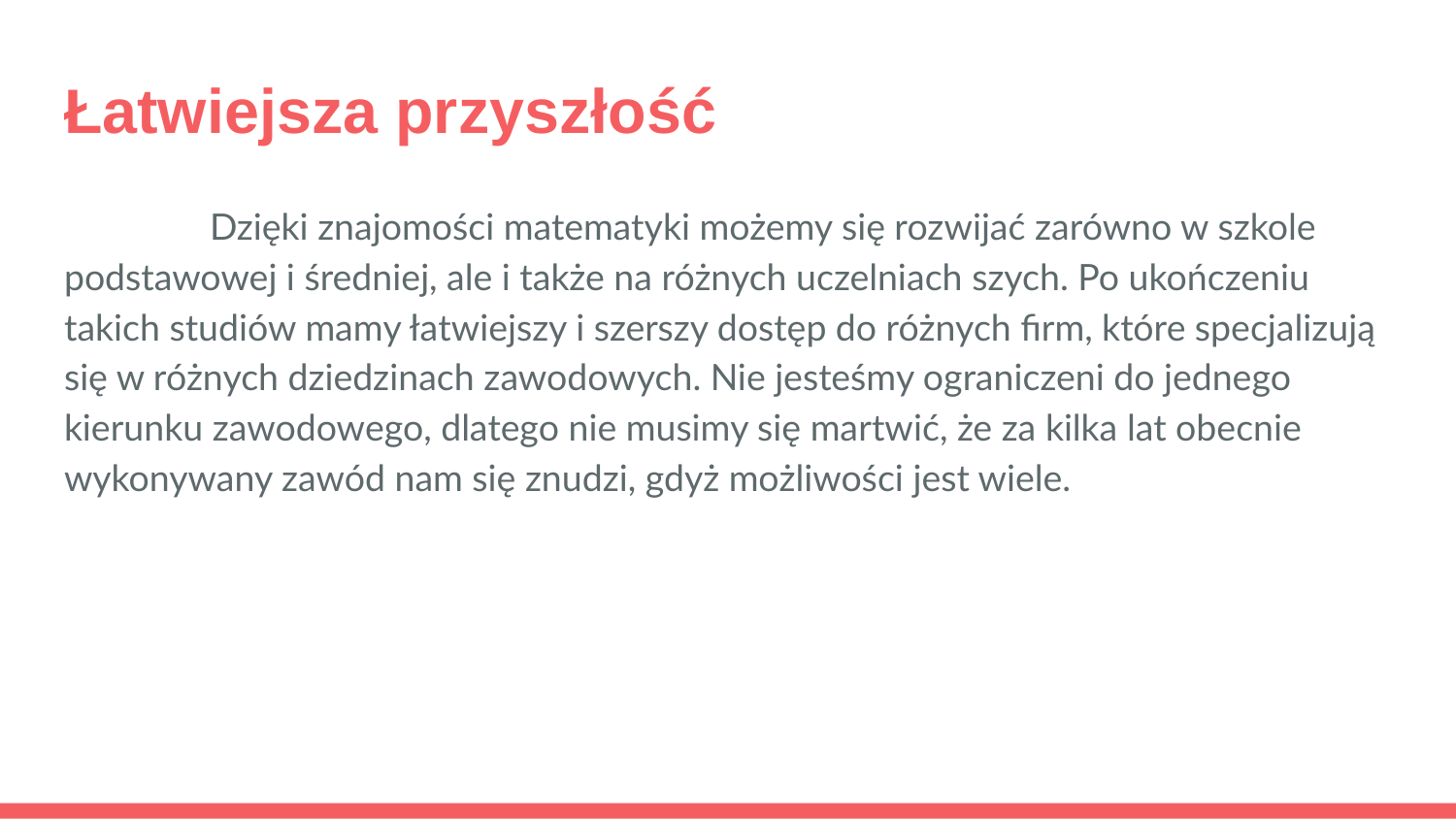

# Łatwiejsza przyszłość
	Dzięki znajomości matematyki możemy się rozwijać zarówno w szkole podstawowej i średniej, ale i także na różnych uczelniach szych. Po ukończeniu takich studiów mamy łatwiejszy i szerszy dostęp do różnych firm, które specjalizują się w różnych dziedzinach zawodowych. Nie jesteśmy ograniczeni do jednego kierunku zawodowego, dlatego nie musimy się martwić, że za kilka lat obecnie wykonywany zawód nam się znudzi, gdyż możliwości jest wiele.